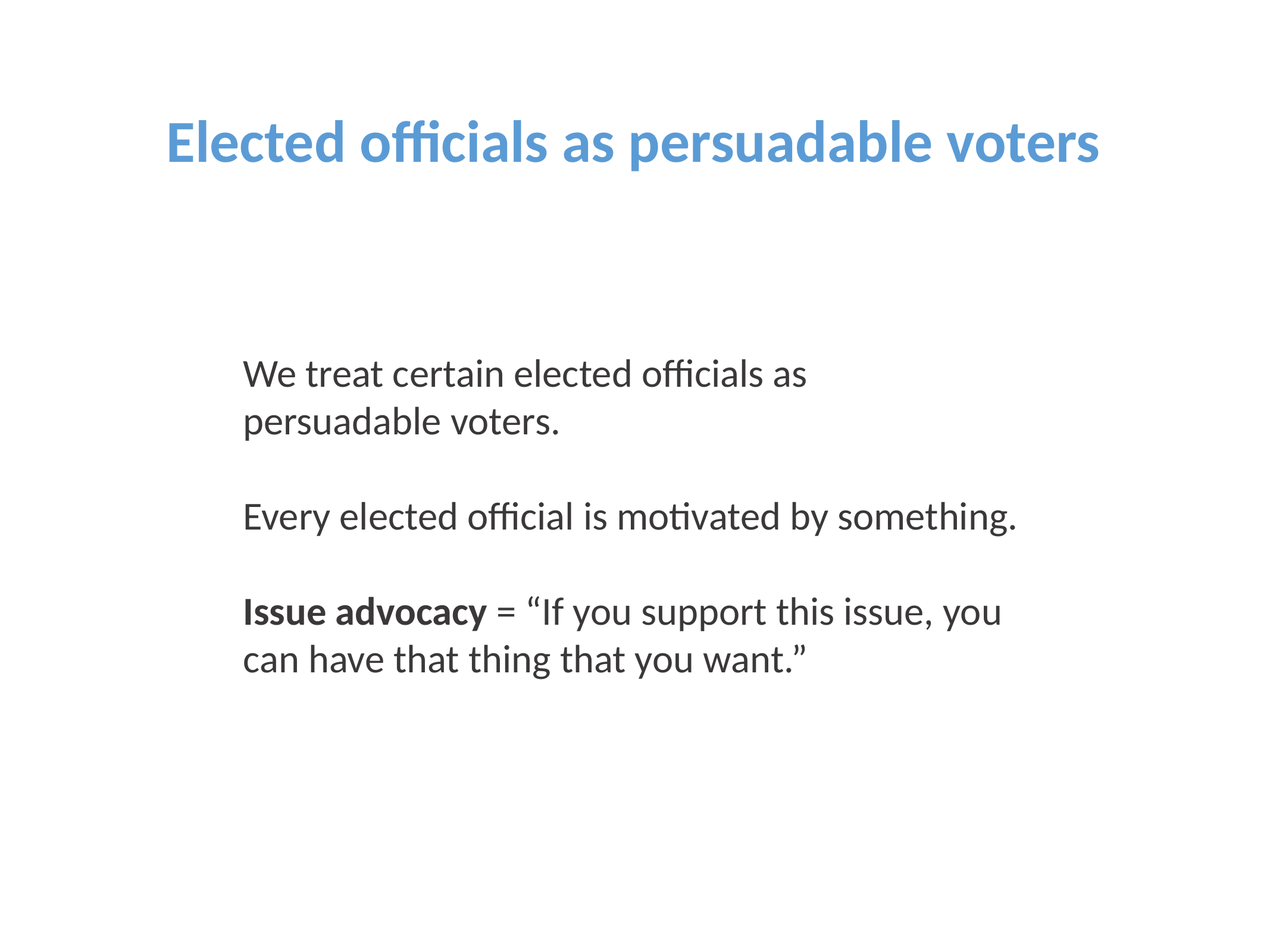

Elected officials as persuadable voters
We treat certain elected officials as
persuadable voters.

Every elected official is motivated by something.

Issue advocacy = “If you support this issue, you can have that thing that you want.”